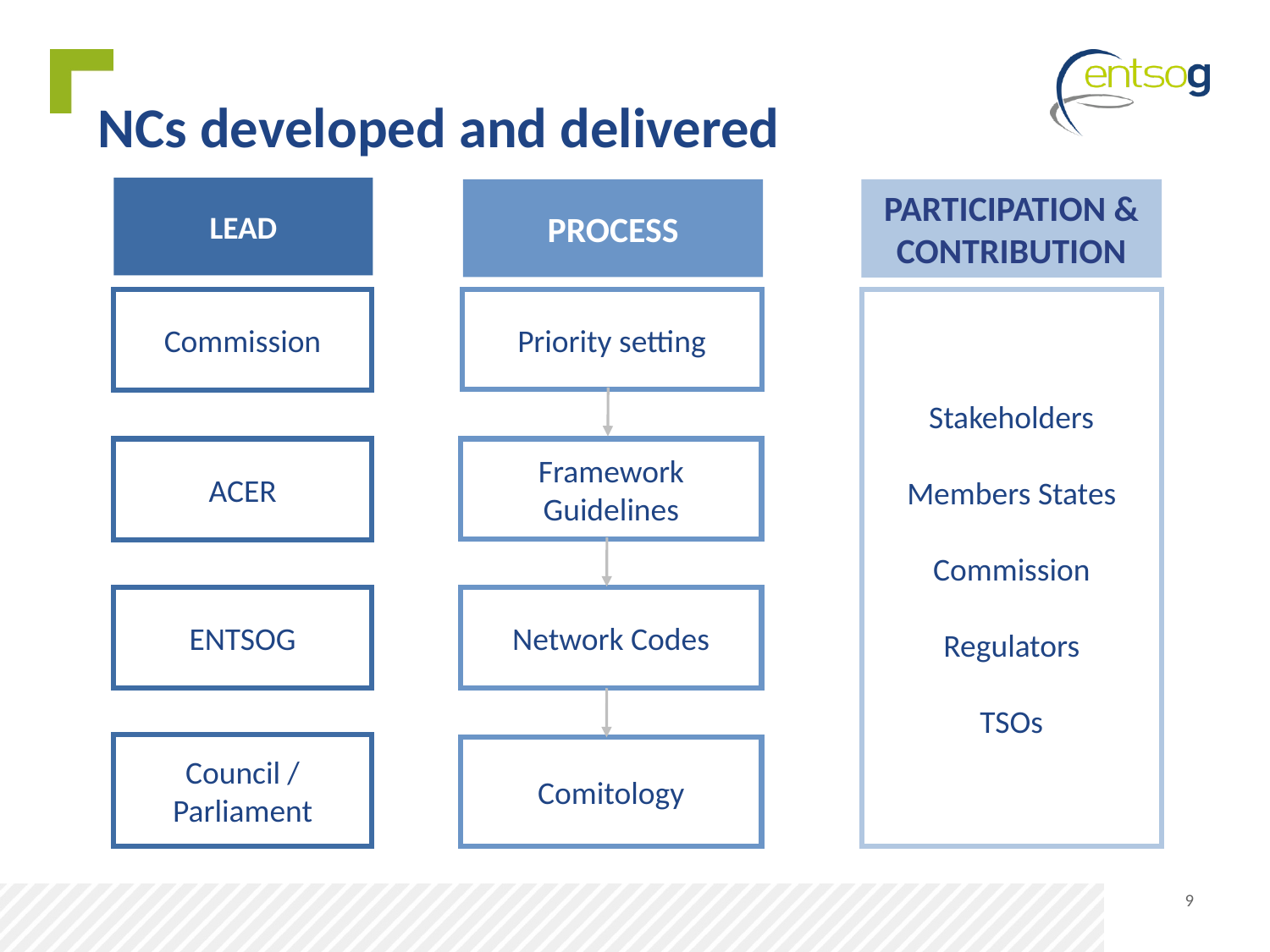

# NCs developed and delivered
LEAD
PROCESS
PARTICIPATION & CONTRIBUTION
Commission
Priority setting

Stakeholders

Members States

Commission

Regulators

TSOs

ACER
Framework Guidelines
ENTSOG
Network Codes
Council / Parliament
Comitology
9